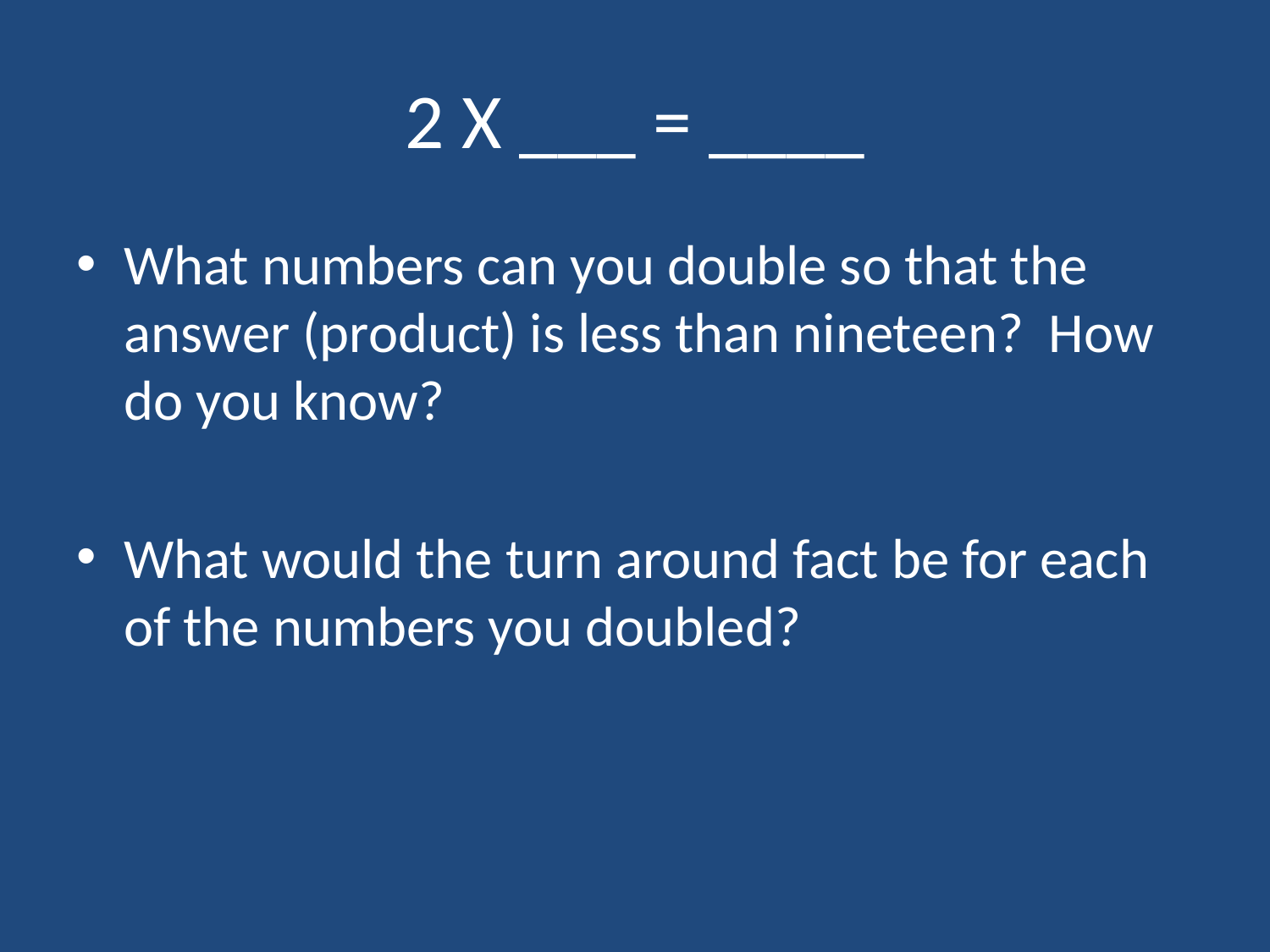

# 2 X ___ = ____
What numbers can you double so that the answer (product) is less than nineteen?  How do you know?

What would the turn around fact be for each of the numbers you doubled?